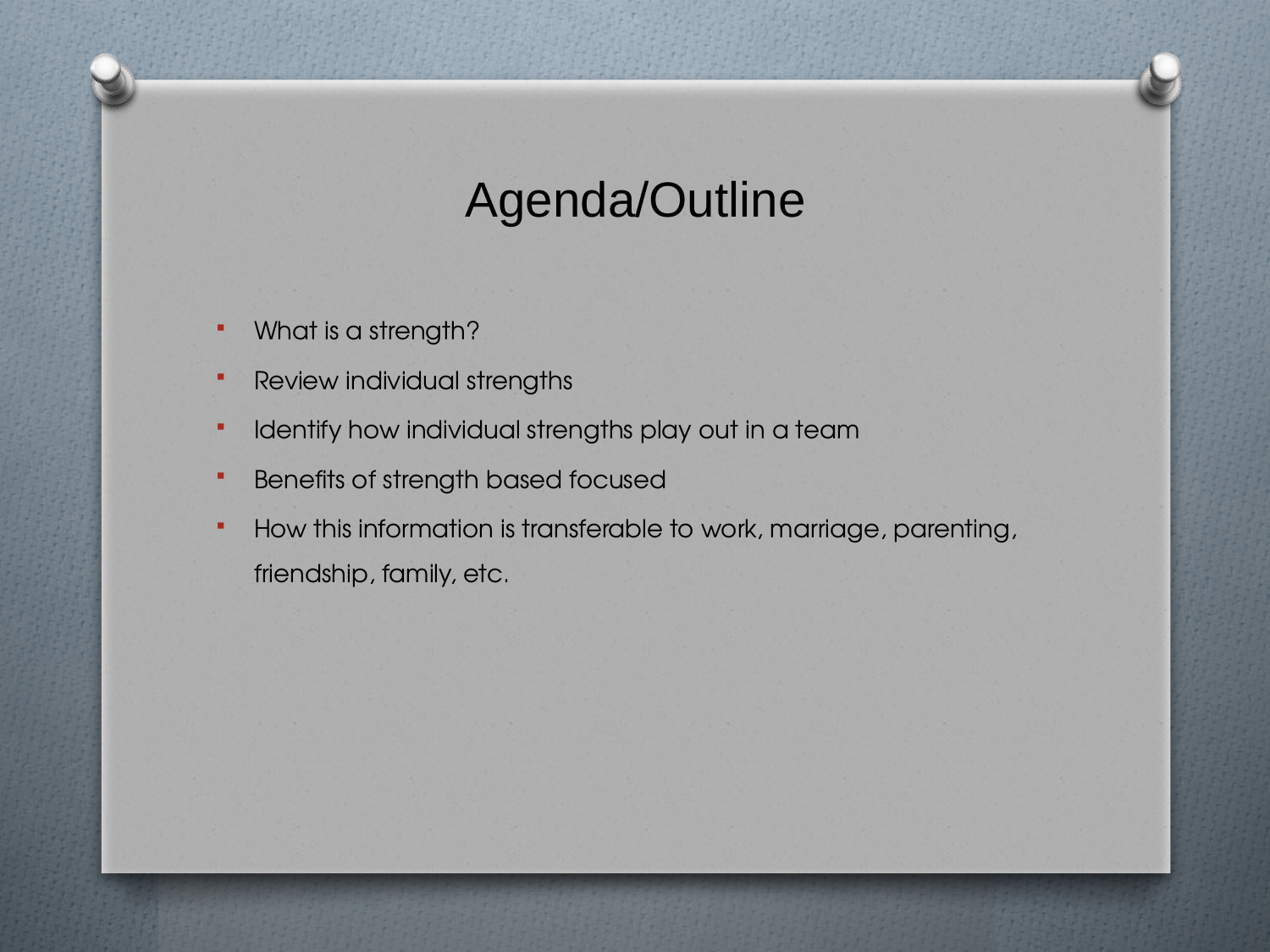

# Agenda/Outline
What is a strength?
Review individual strengths
Identify how individual strengths play out in a team
Benefits of strength based focused
How this information is transferable to work, marriage, parenting, friendship, family, etc.